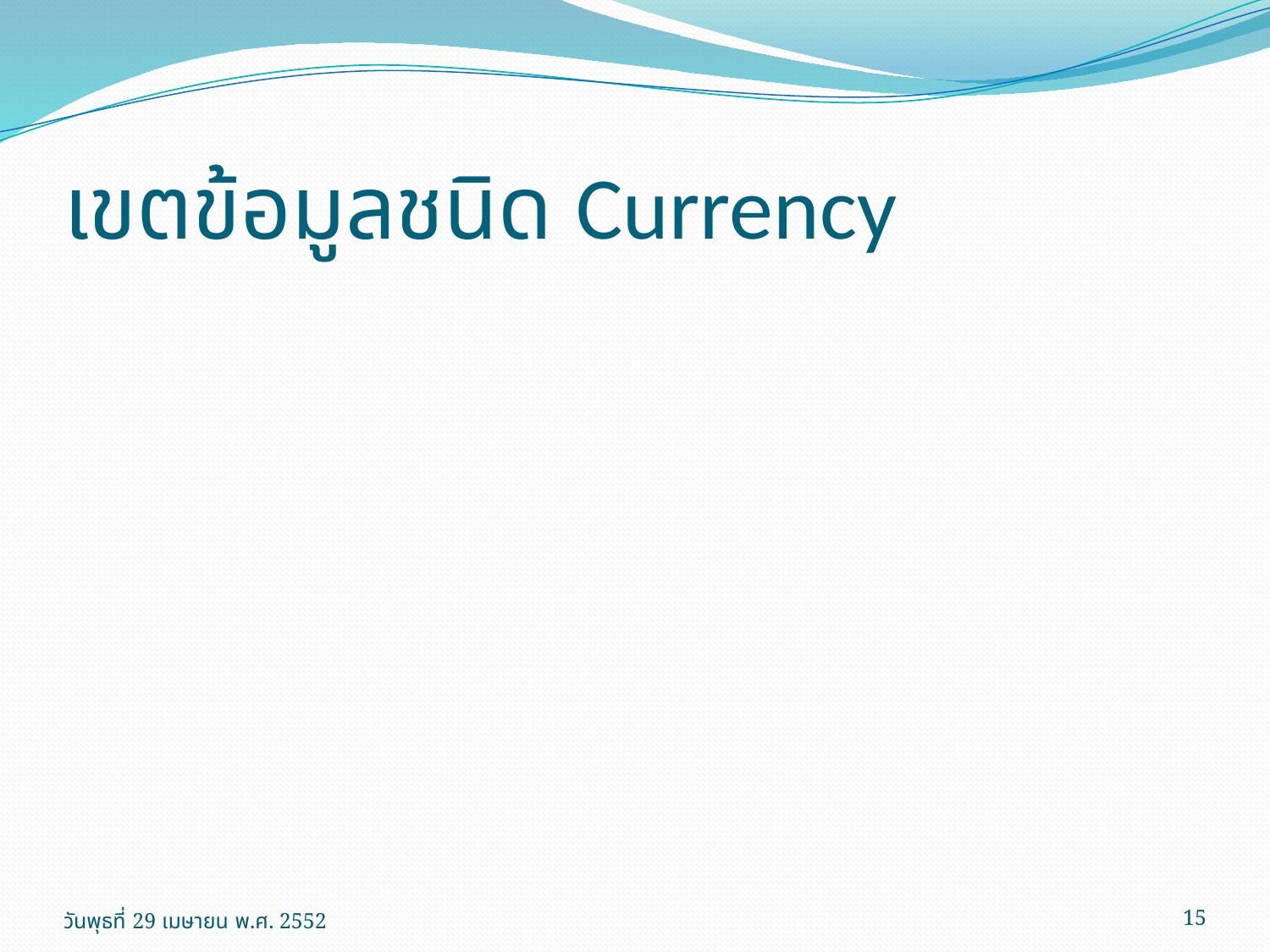

# เขตข้อมูลชนิด Currency

วันพุธที่ 29 เมษายน พ.ศ. 2552
15